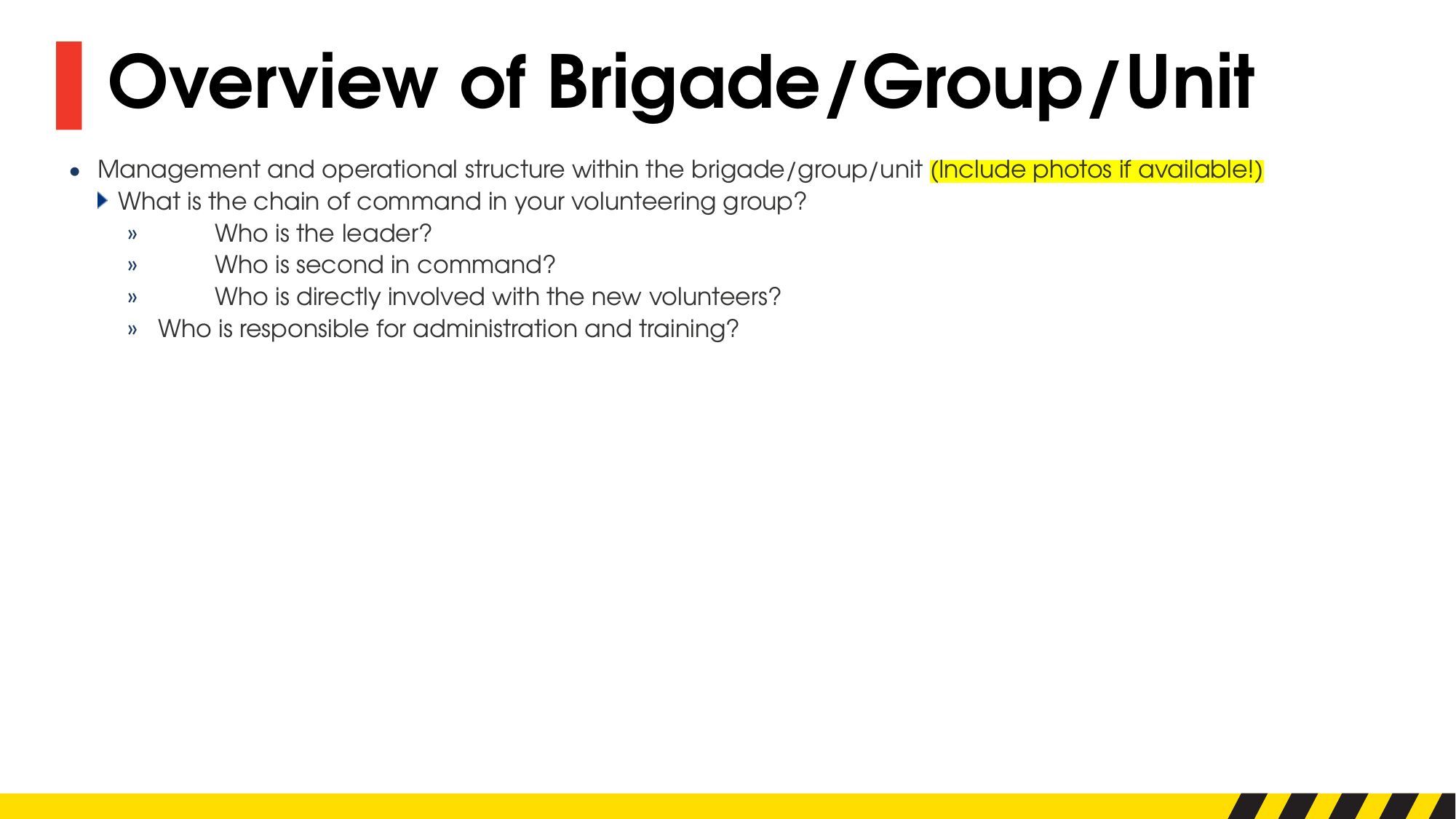

▌Overview of Brigade/Group/Unit
•	Management and operational structure within the brigade/group/unit (Include photos if available!)
What is the chain of command in your volunteering group?
»	Who is the leader?
»	Who is second in command?
»	Who is directly involved with the new volunteers?
»   Who is responsible for administration and training?